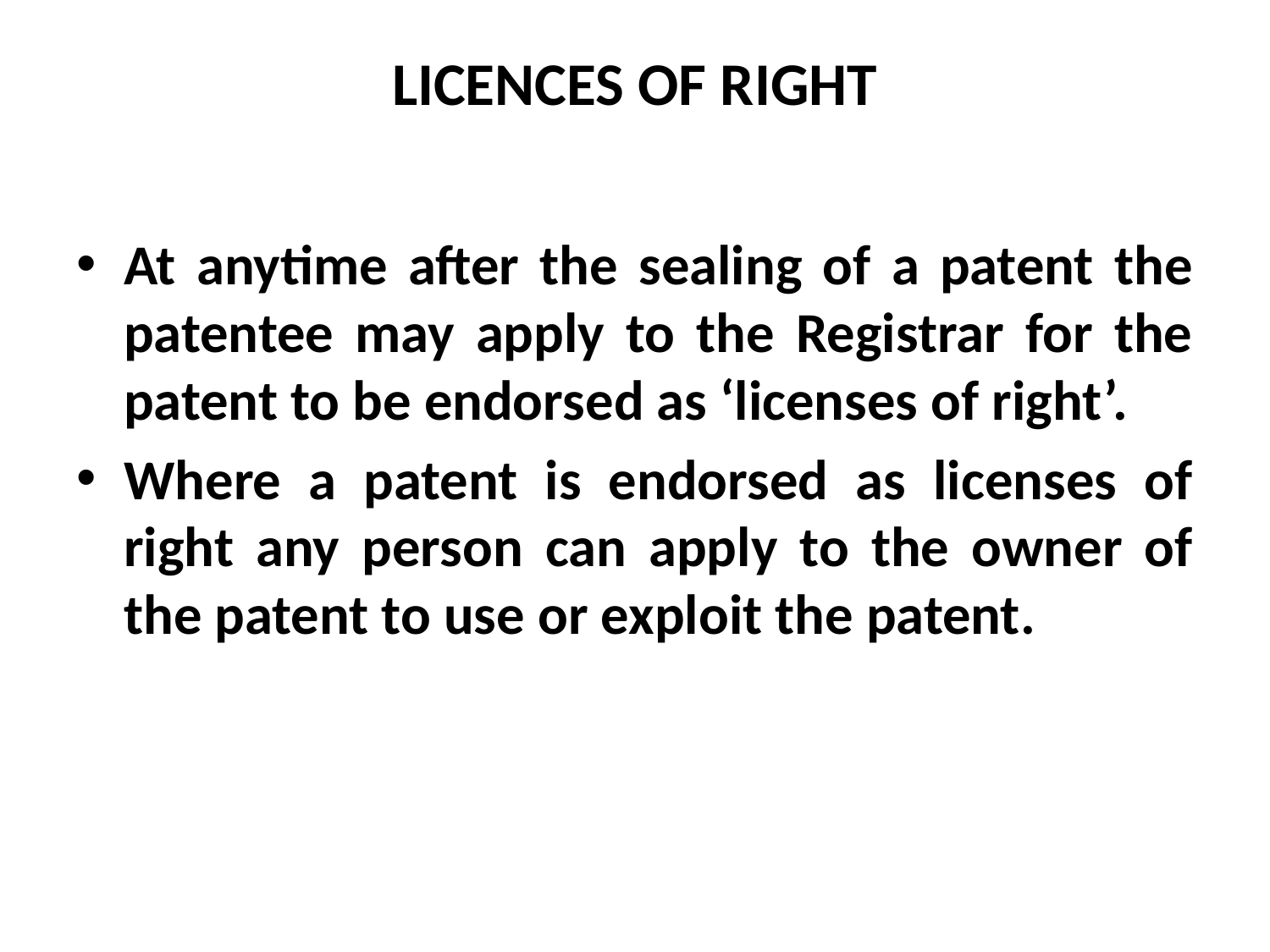

# LICENCES OF RIGHT
At anytime after the sealing of a patent the patentee may apply to the Registrar for the patent to be endorsed as ‘licenses of right’.
Where a patent is endorsed as licenses of right any person can apply to the owner of the patent to use or exploit the patent.